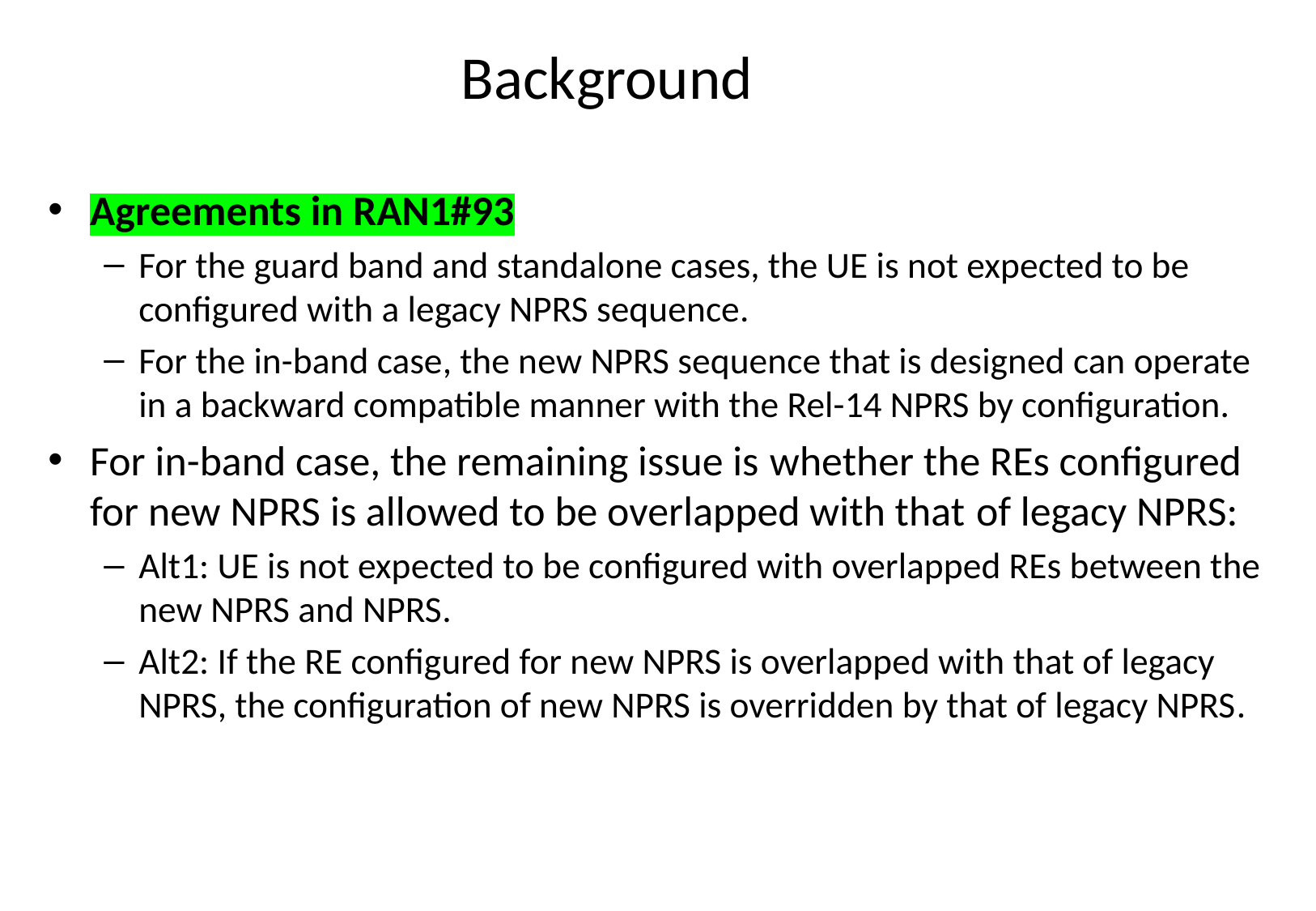

# Background

Agreements in RAN1#93
For the guard band and standalone cases, the UE is not expected to be configured with a legacy NPRS sequence.
For the in-band case, the new NPRS sequence that is designed can operate in a backward compatible manner with the Rel-14 NPRS by configuration.
For in-band case, the remaining issue is whether the REs configured for new NPRS is allowed to be overlapped with that of legacy NPRS:
Alt1: UE is not expected to be configured with overlapped REs between the new NPRS and NPRS.
Alt2: If the RE configured for new NPRS is overlapped with that of legacy NPRS, the configuration of new NPRS is overridden by that of legacy NPRS.